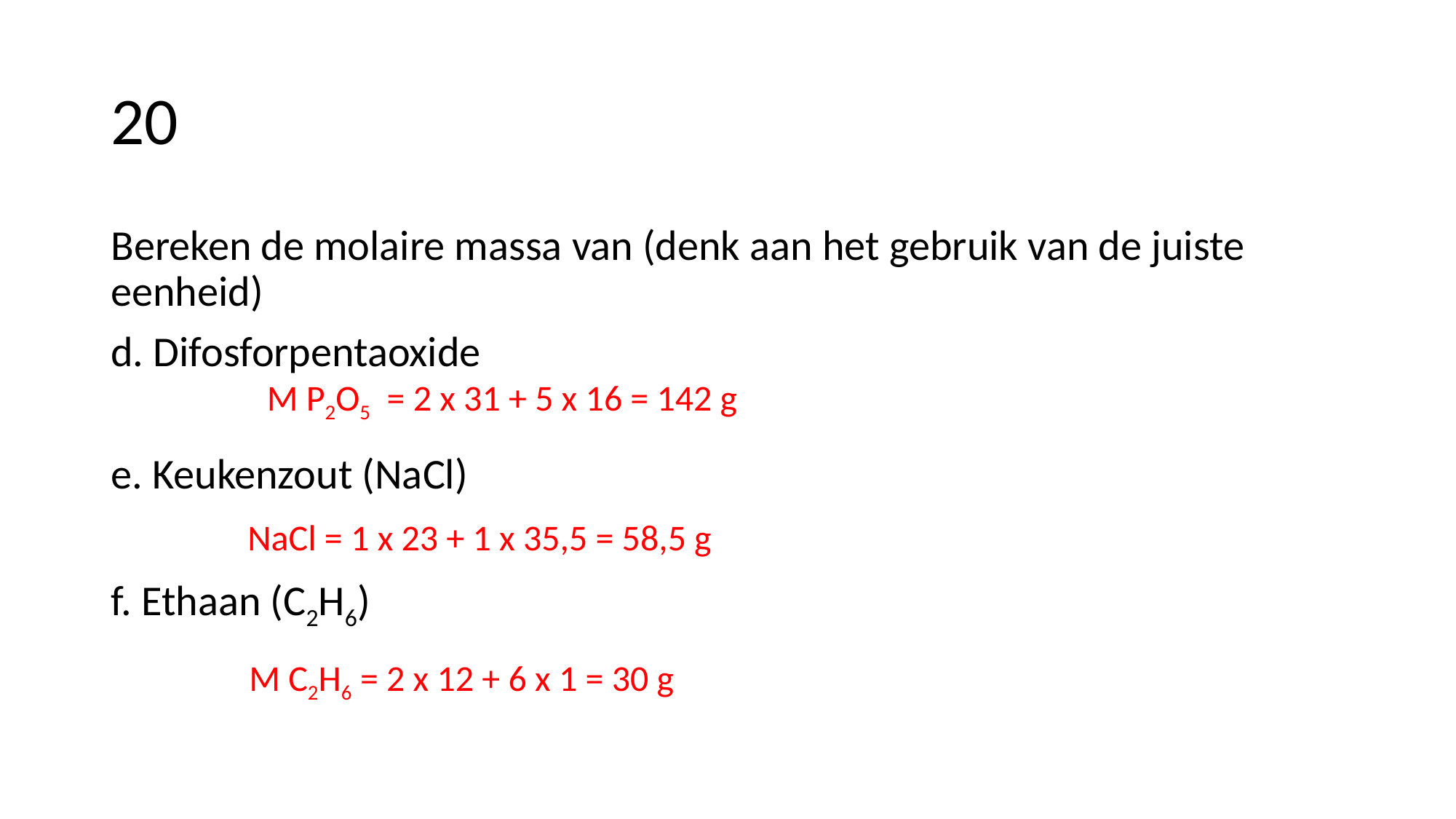

# 20
Bereken de molaire massa van (denk aan het gebruik van de juiste eenheid)
d. Difosforpentaoxide

e. Keukenzout (NaCl)

f. Ethaan (C2H6)

M P2O5  = 2 x 31 + 5 x 16 = 142 g

NaCl = 1 x 23 + 1 x 35,5 = 58,5 g

M C2H6 = 2 x 12 + 6 x 1 = 30 g